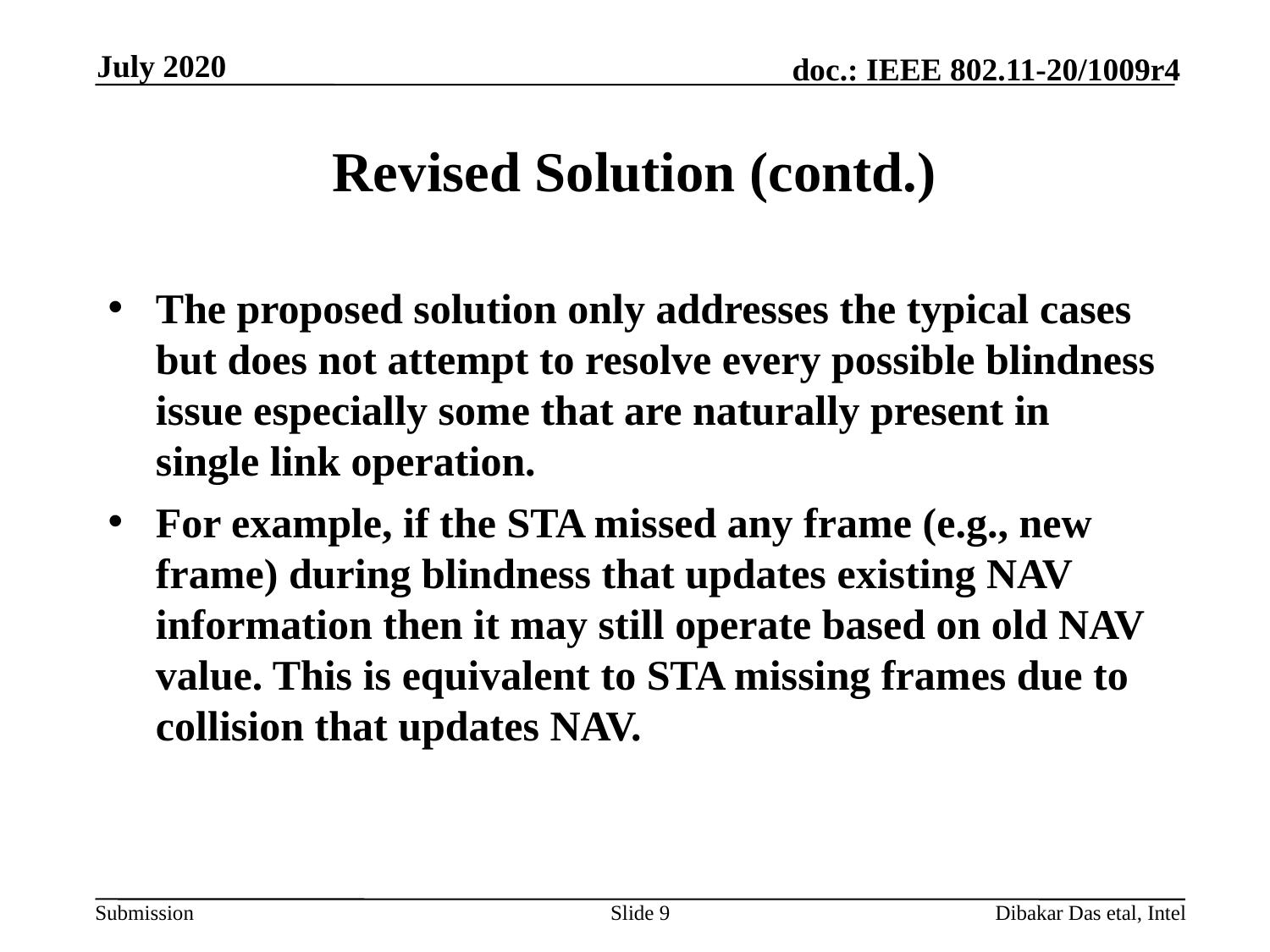

July 2020
# Revised Solution (contd.)
The proposed solution only addresses the typical cases but does not attempt to resolve every possible blindness issue especially some that are naturally present in single link operation.
For example, if the STA missed any frame (e.g., new frame) during blindness that updates existing NAV information then it may still operate based on old NAV value. This is equivalent to STA missing frames due to collision that updates NAV.
Slide 9
Dibakar Das etal, Intel